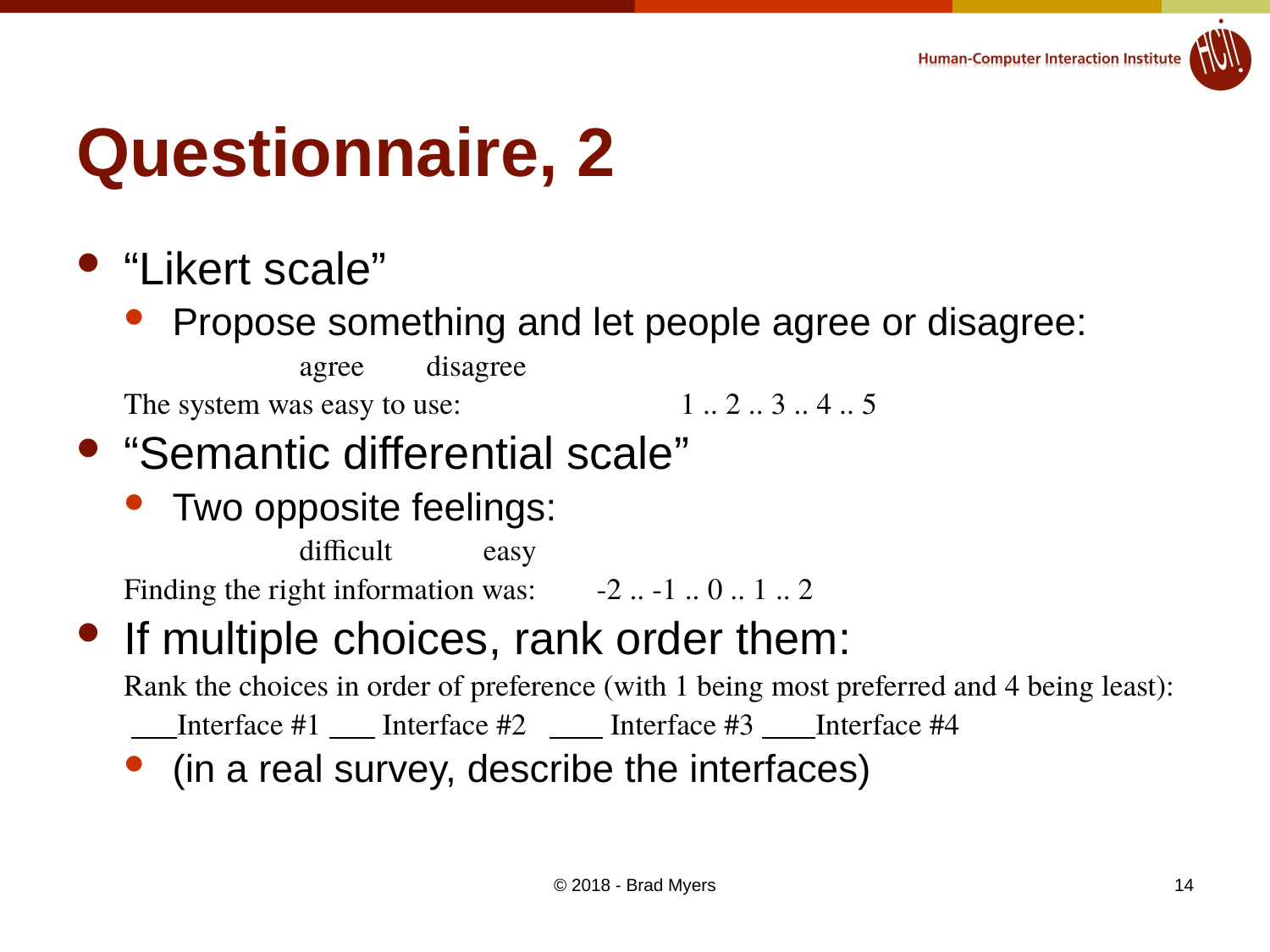

# Questionnaire, 2
“Likert scale”
Propose something and let people agree or disagree:
		agree	disagree
The system was easy to use:		1 .. 2 .. 3 .. 4 .. 5
“Semantic differential scale”
Two opposite feelings:
		difficult            easy
Finding the right information was:        -2 .. -1 .. 0 .. 1 .. 2
If multiple choices, rank order them:
Rank the choices in order of preference (with 1 being most preferred and 4 being least):
       Interface #1        Interface #2           Interface #3        Interface #4
(in a real survey, describe the interfaces)
© 2018 - Brad Myers
14